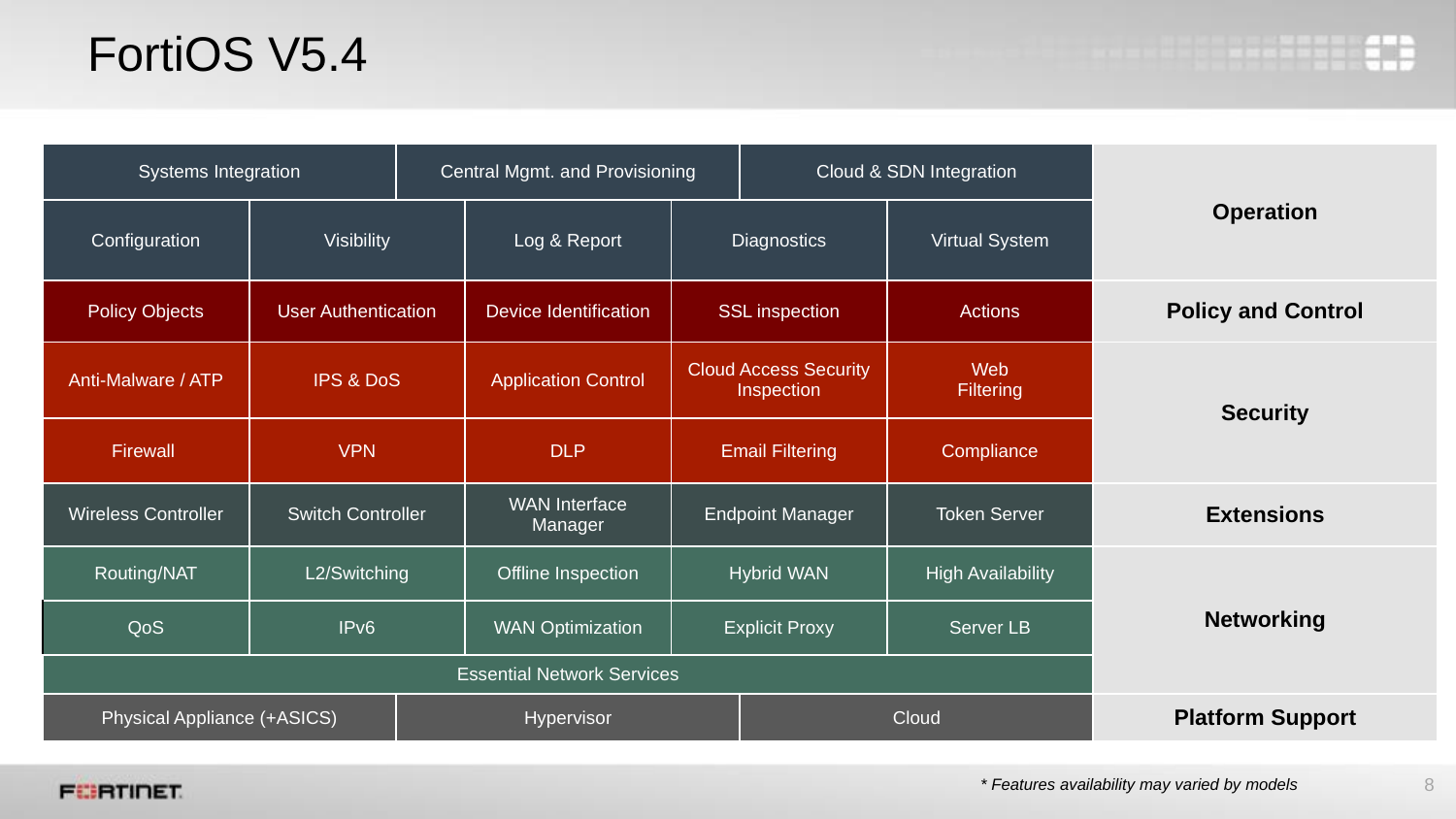

# FortiOS V5.4
| Systems Integration |  | Central Mgmt. and Provisioning |  |  | Cloud & SDN Integration |  | Operation |
| --- | --- | --- | --- | --- | --- | --- | --- |
| Configuration | Visibility |  | Log & Report | Diagnostics |  | Virtual System |  |
| Policy Objects | User Authentication |  | Device Identification | SSL inspection |  | Actions | Policy and Control |
| Anti-Malware / ATP | IPS & DoS |  | Application Control | Cloud Access Security Inspection |  | Web Filtering | Security |
| Firewall | VPN |  | DLP | Email Filtering |  | Compliance |  |
| Wireless Controller | Switch Controller |  | WAN Interface Manager | Endpoint Manager |  | Token Server | Extensions |
| Routing/NAT | L2/Switching |  | Offline Inspection | Hybrid WAN |  | High Availability | Networking |
| QoS | IPv6 |  | WAN Optimization | Explicit Proxy |  | Server LB |  |
| Essential Network Services |  |  |  |  |  |  |  |
| Physical Appliance (+ASICS) |  | Hypervisor |  |  | Cloud |  | Platform Support |
* Features availability may varied by models